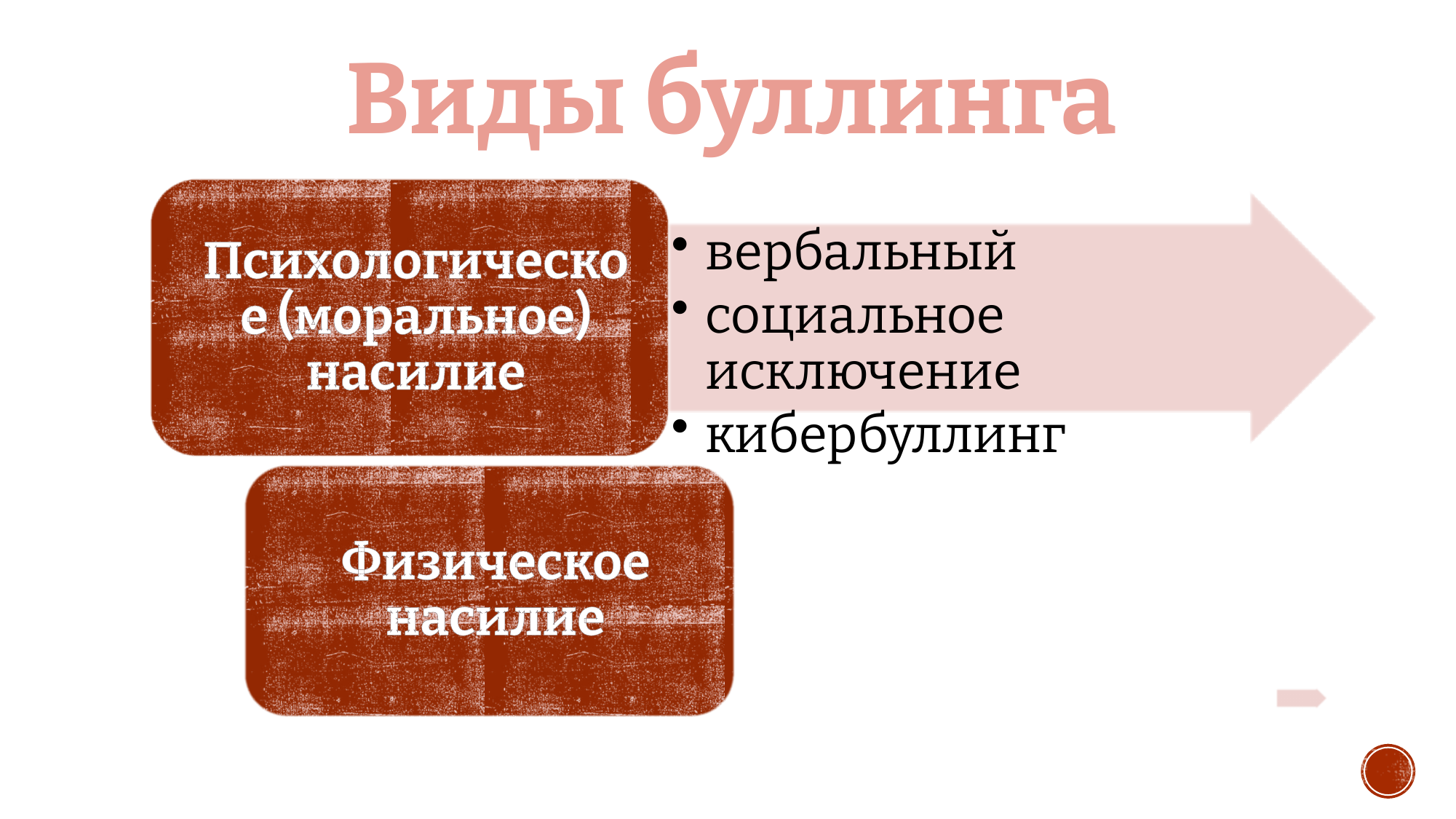

Виды буллинга
вербальный
социальное исключение
кибербуллинг
Психологическое (моральное) насилие
Физическое насилие